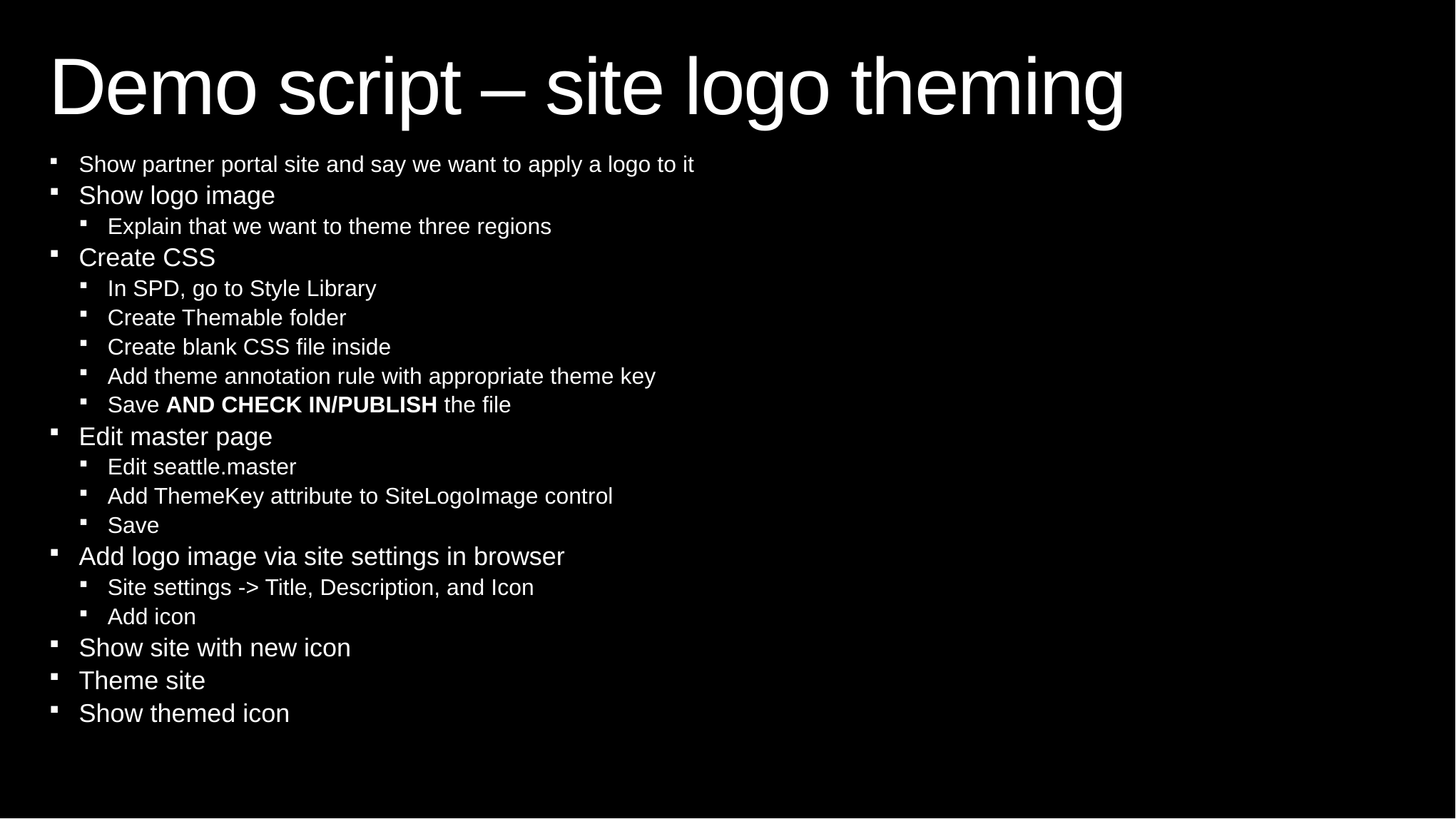

# Demo script – site logo theming
Show partner portal site and say we want to apply a logo to it
Show logo image
Explain that we want to theme three regions
Create CSS
In SPD, go to Style Library
Create Themable folder
Create blank CSS file inside
Add theme annotation rule with appropriate theme key
Save AND CHECK IN/PUBLISH the file
Edit master page
Edit seattle.master
Add ThemeKey attribute to SiteLogoImage control
Save
Add logo image via site settings in browser
Site settings -> Title, Description, and Icon
Add icon
Show site with new icon
Theme site
Show themed icon